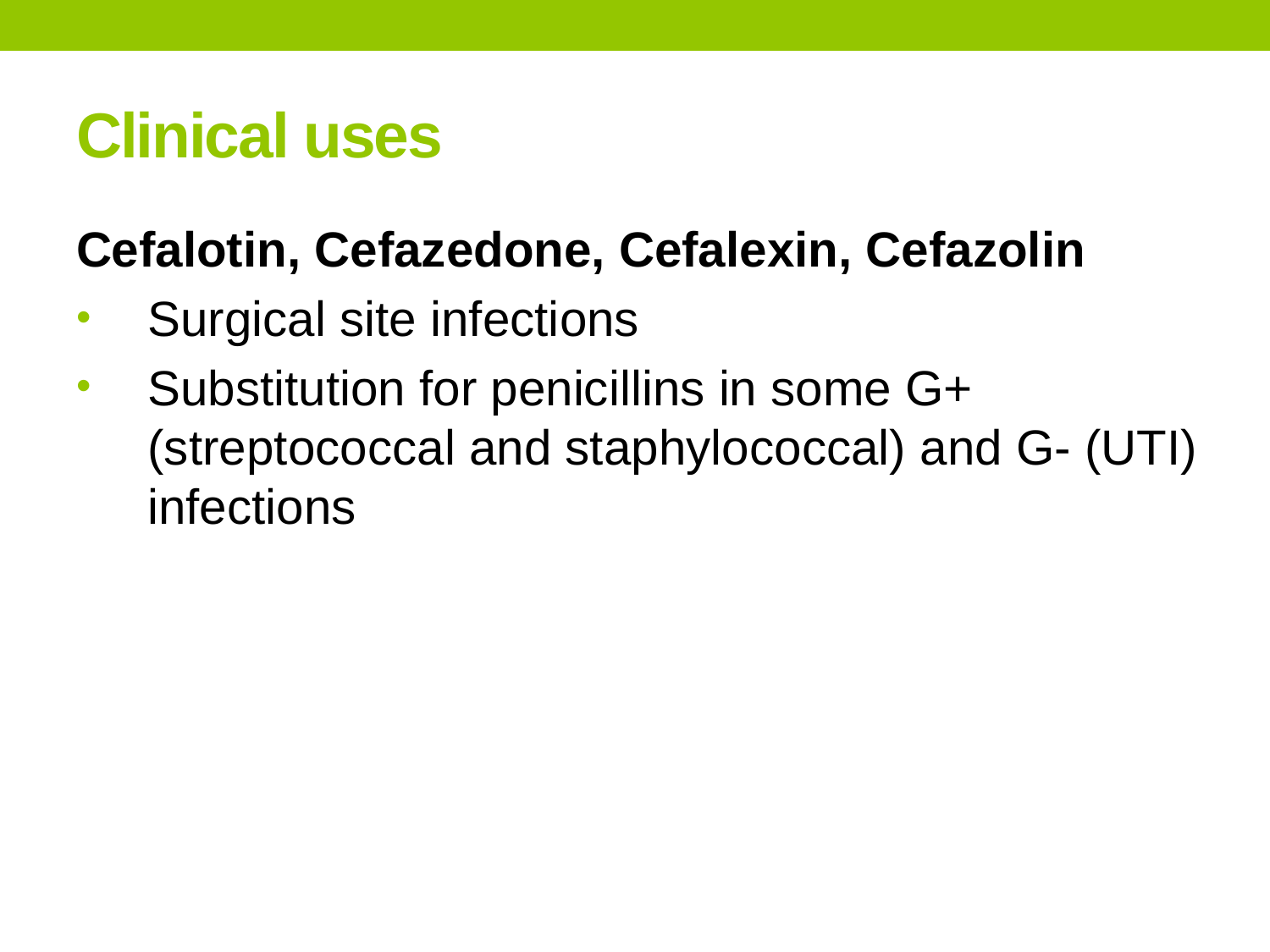

# Clinical uses
Cefalotin, Cefazedone, Cefalexin, Cefazolin
Surgical site infections
Substitution for penicillins in some G+ (streptococcal and staphylococcal) and G- (UTI) infections